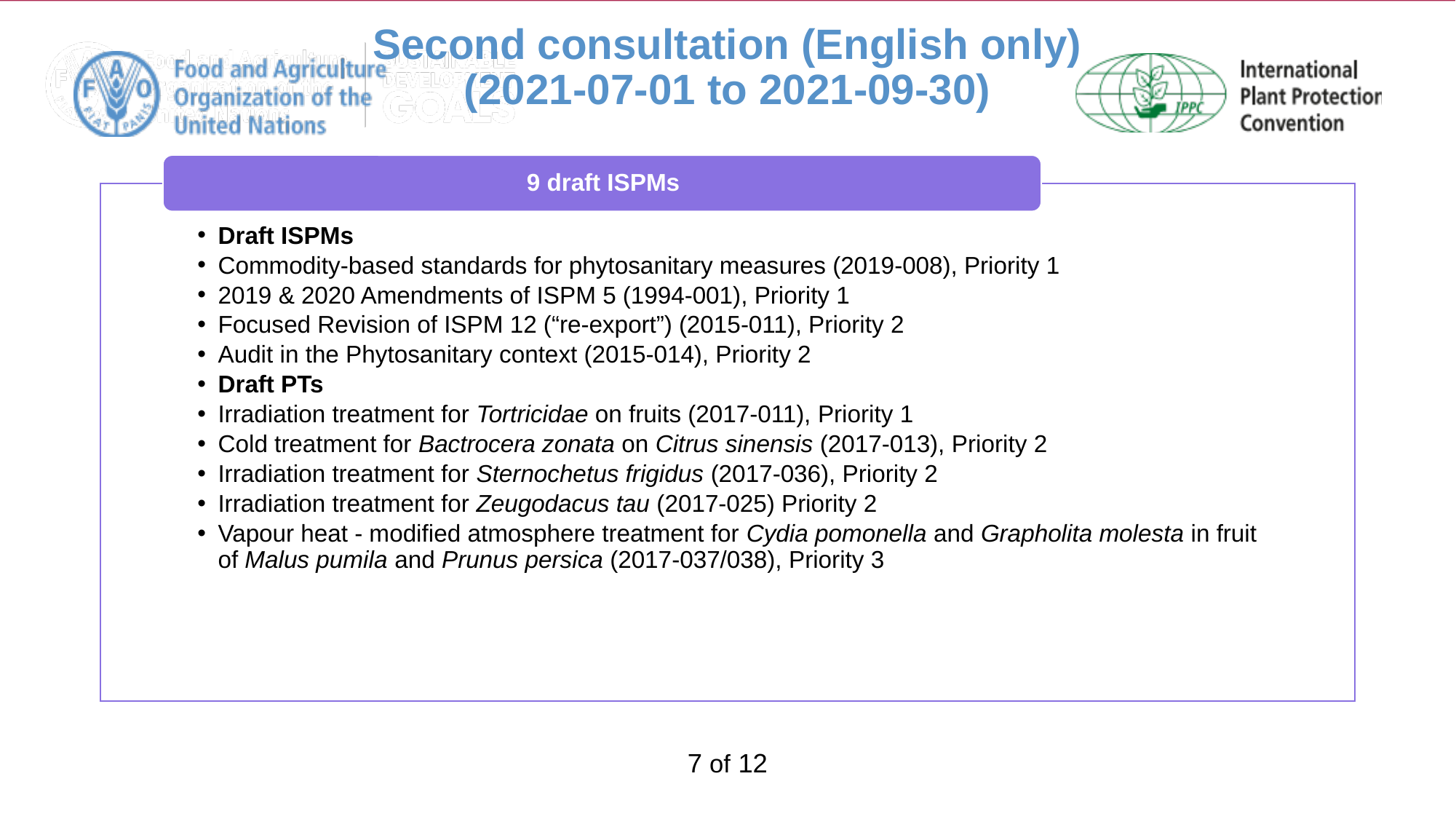

# Second consultation (English only) (2021-07-01 to 2021-09-30)
Draft ISPMs
Commodity-based standards for phytosanitary measures (2019-008), Priority 1
2019 & 2020 Amendments of ISPM 5 (1994-001), Priority 1
Focused Revision of ISPM 12 (“re-export”) (2015-011), Priority 2
Audit in the Phytosanitary context (2015-014), Priority 2
Draft PTs
Irradiation treatment for Tortricidae on fruits (2017-011), Priority 1
Cold treatment for Bactrocera zonata on Citrus sinensis (2017-013), Priority 2
Irradiation treatment for Sternochetus frigidus (2017-036), Priority 2
Irradiation treatment for Zeugodacus tau (2017-025) Priority 2
Vapour heat - modified atmosphere treatment for Cydia pomonella and Grapholita molesta in fruit of Malus pumila and Prunus persica (2017-037/038), Priority 3
9 draft ISPMs
7 of 12